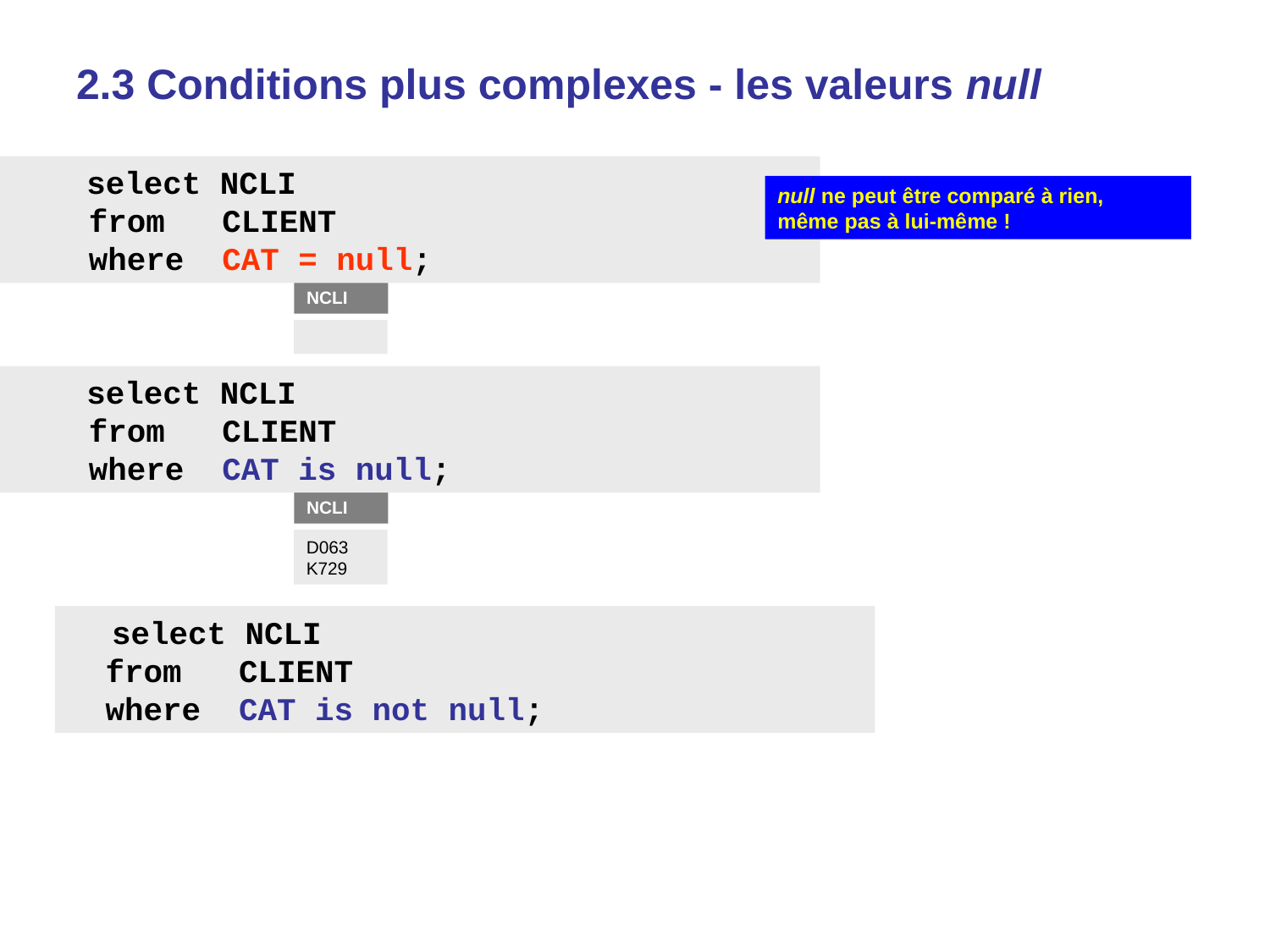

# 2.3 Conditions plus complexes - les valeurs null
     select NCLI
    from   CLIENT
    where  CAT = null;
NCLI

null ne peut être comparé à rien,
même pas à lui-même !
     select NCLI
    from   CLIENT
    where  CAT is null;
NCLI
D063
K729
   select NCLI
  from   CLIENT
  where  CAT is not null;